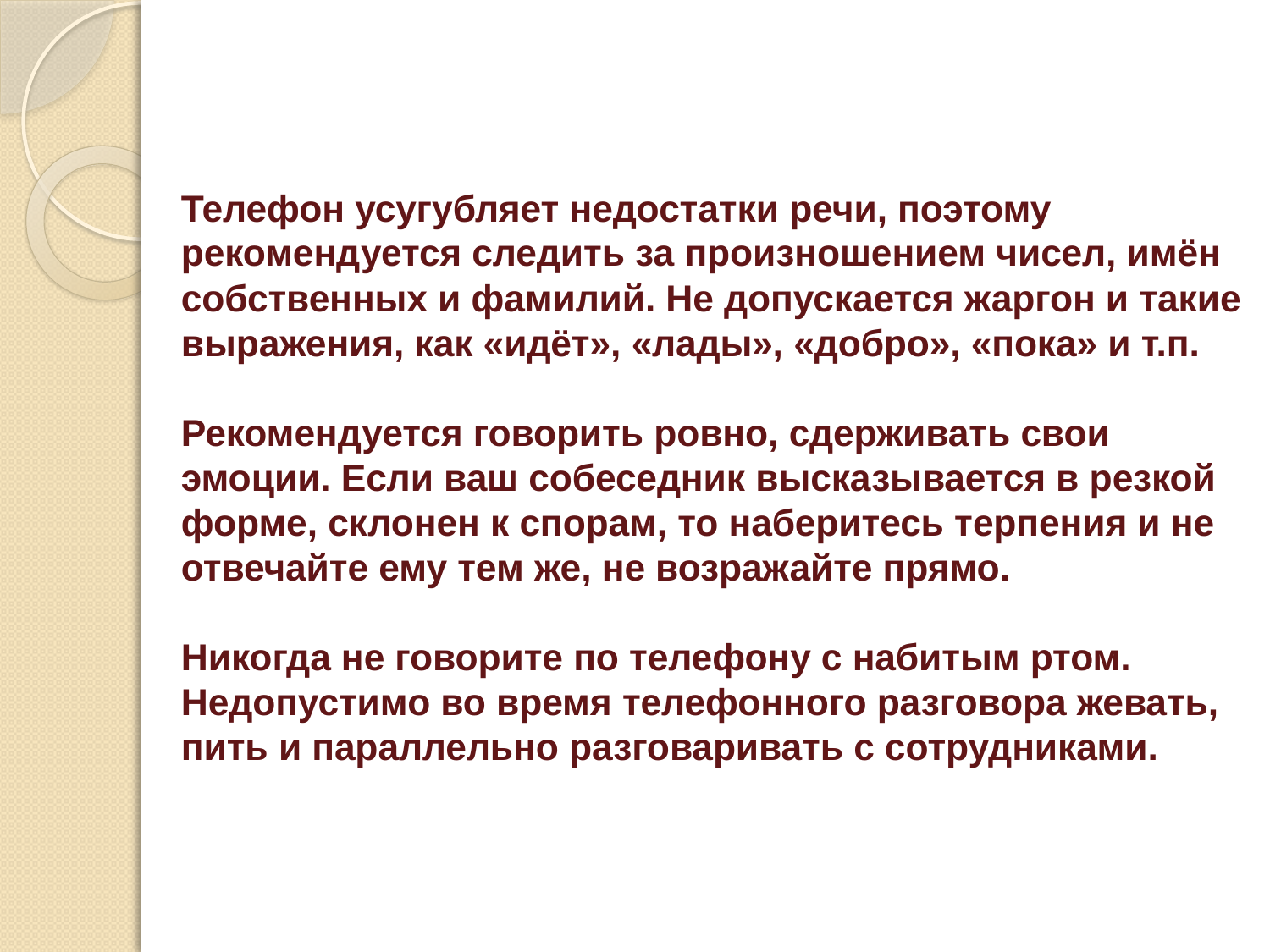

# Телефон усугубляет недостатки речи, поэтому рекомендуется следить за произношением чисел, имён собственных и фамилий. Не допускается жаргон и такие выражения, как «идёт», «лады», «добро», «пока» и т.п. Рекомендуется говорить ровно, сдерживать свои эмоции. Если ваш собеседник высказывается в резкой форме, склонен к спорам, то наберитесь терпения и не отвечайте ему тем же, не возражайте прямо. Никогда не говорите по телефону с набитым ртом. Недопустимо во время телефонного разговора жевать, пить и параллельно разговаривать с сотрудниками.